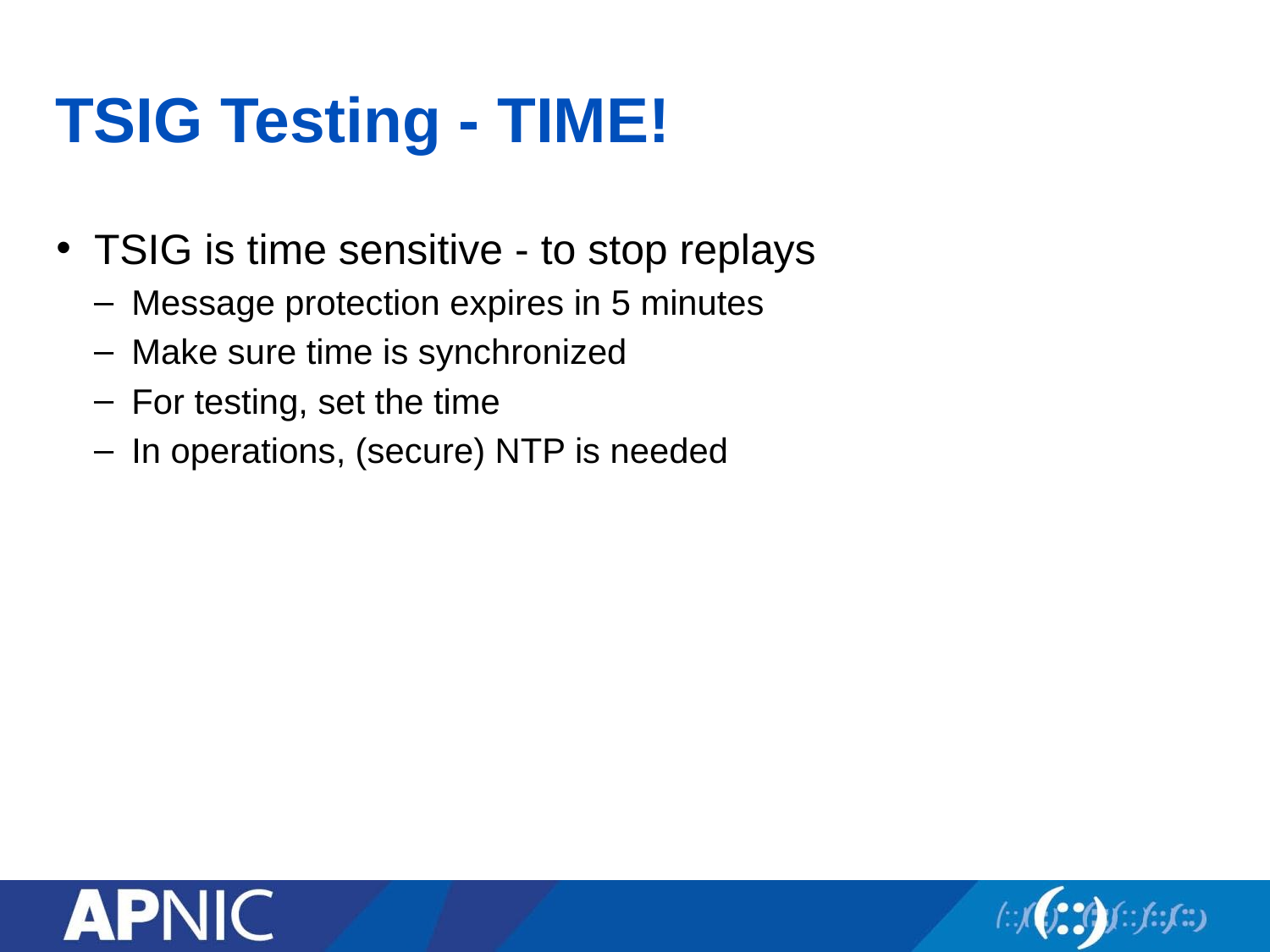

# TSIG Testing - TIME!
TSIG is time sensitive - to stop replays
Message protection expires in 5 minutes
Make sure time is synchronized
For testing, set the time
In operations, (secure) NTP is needed